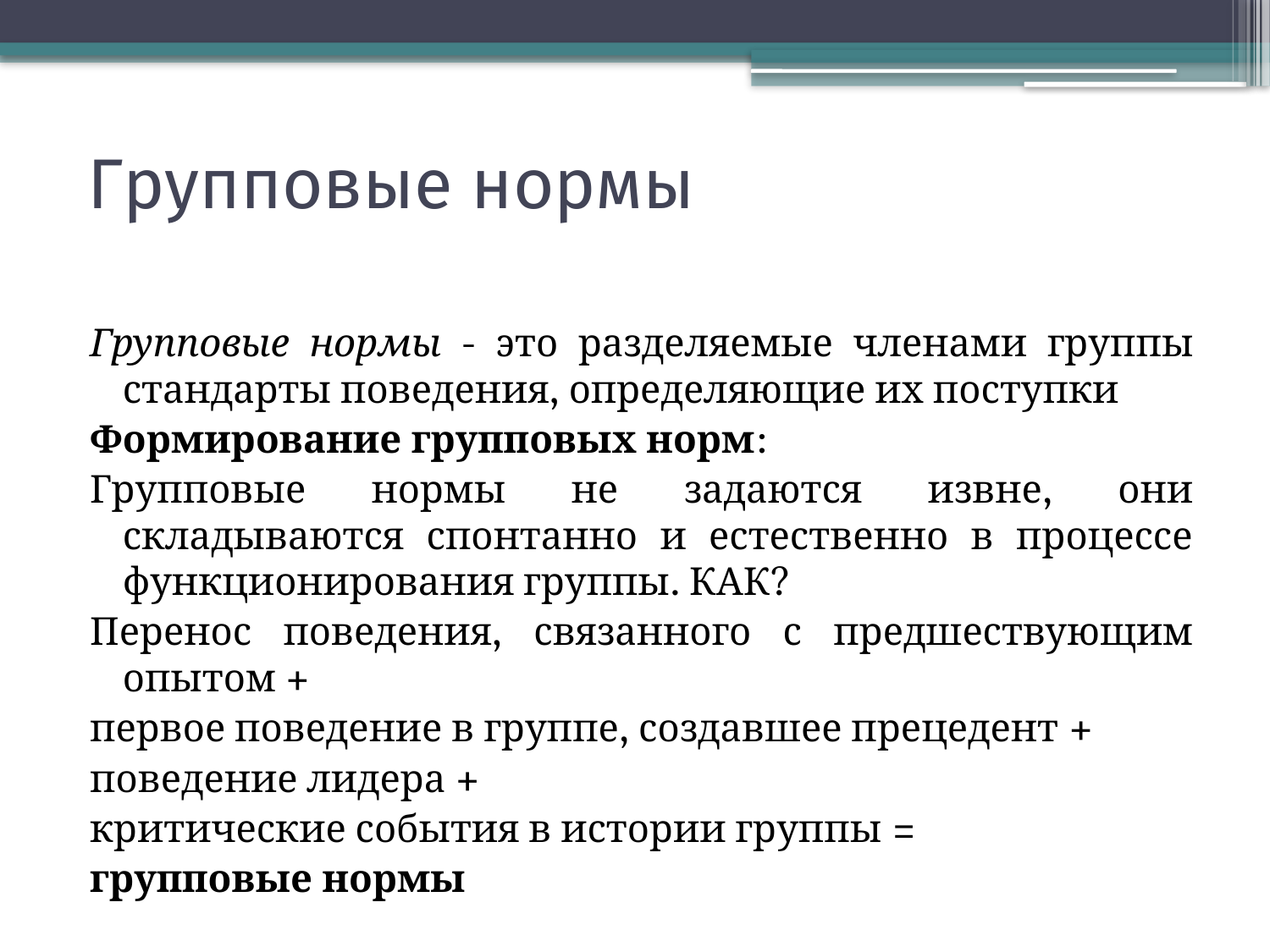

# Групповые нормы
Групповые нормы - это разделяемые членами группы стандарты поведения, определяющие их поступки
Формирование групповых норм:
Групповые нормы не задаются извне, они складываются спонтанно и естественно в процессе функционирования группы. КАК?
Перенос поведения, связанного с предшествующим опытом +
первое поведение в группе, создавшее прецедент +
поведение лидера +
критические события в истории группы =
групповые нормы